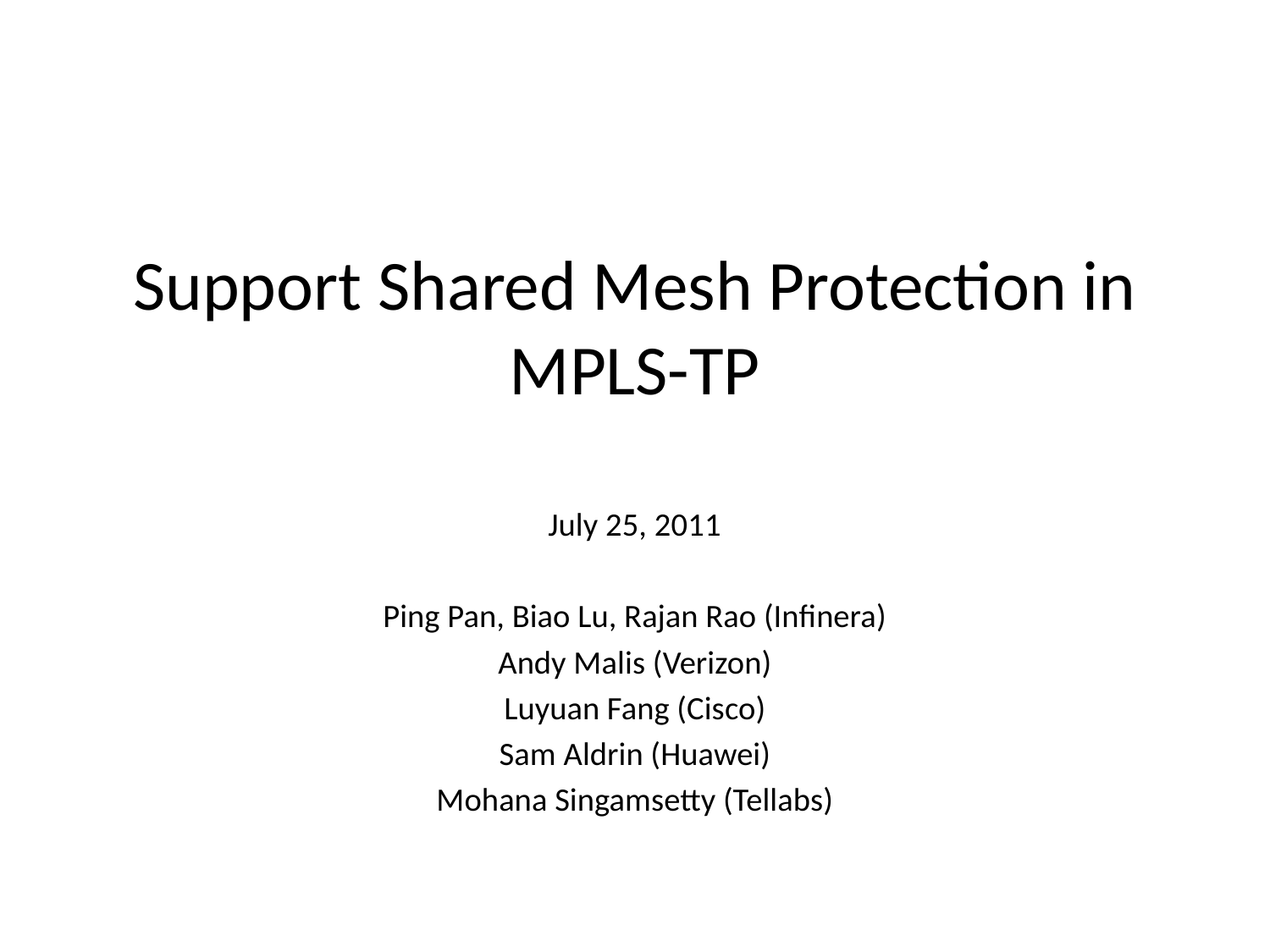

# Support Shared Mesh Protection in MPLS-TP
July 25, 2011

Ping Pan, Biao Lu, Rajan Rao (Infinera)
Andy Malis (Verizon)
Luyuan Fang (Cisco)
Sam Aldrin (Huawei)
Mohana Singamsetty (Tellabs)